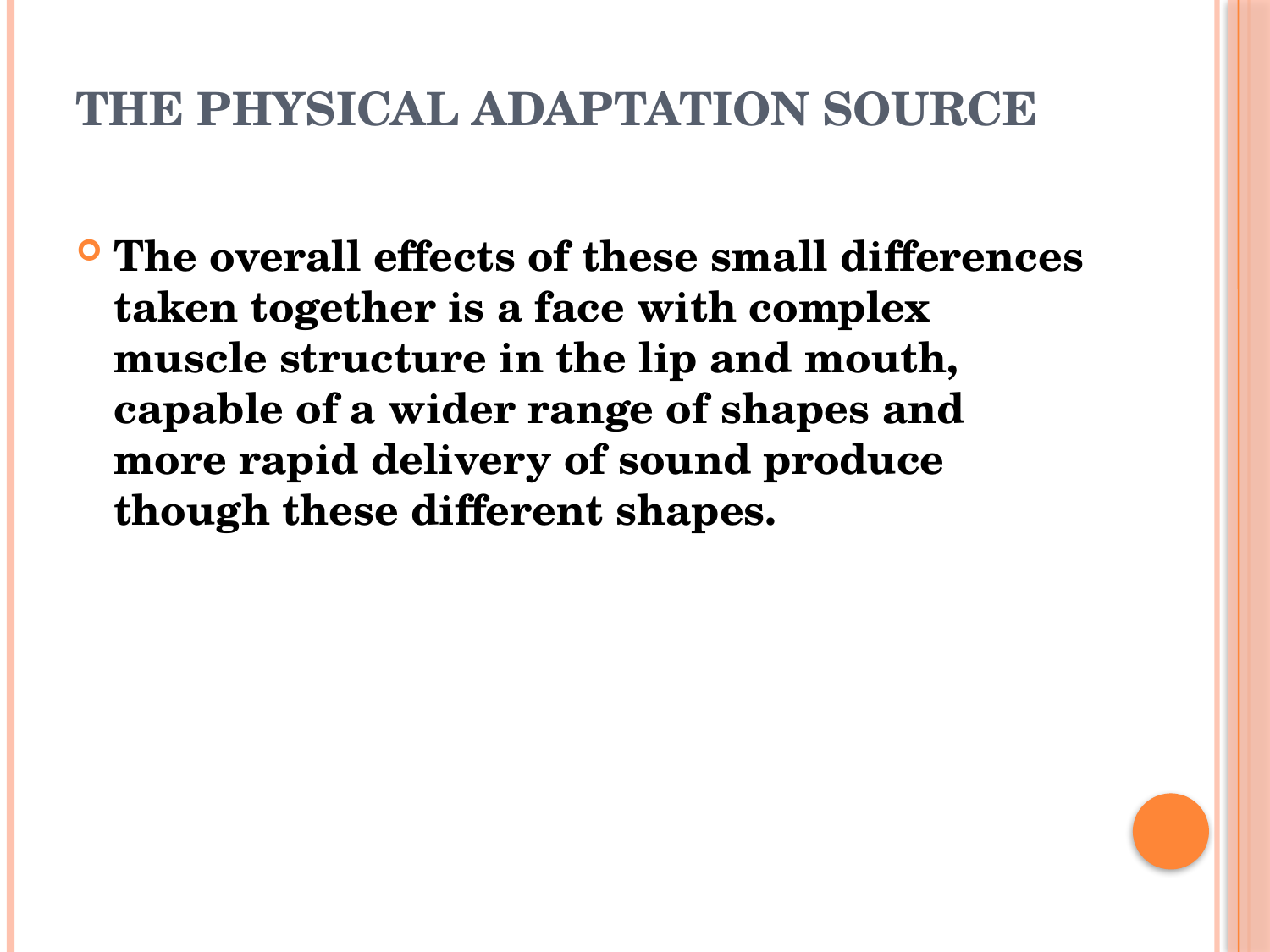

# The physical adaptation source
The overall effects of these small differences taken together is a face with complex muscle structure in the lip and mouth, capable of a wider range of shapes and more rapid delivery of sound produce though these different shapes.